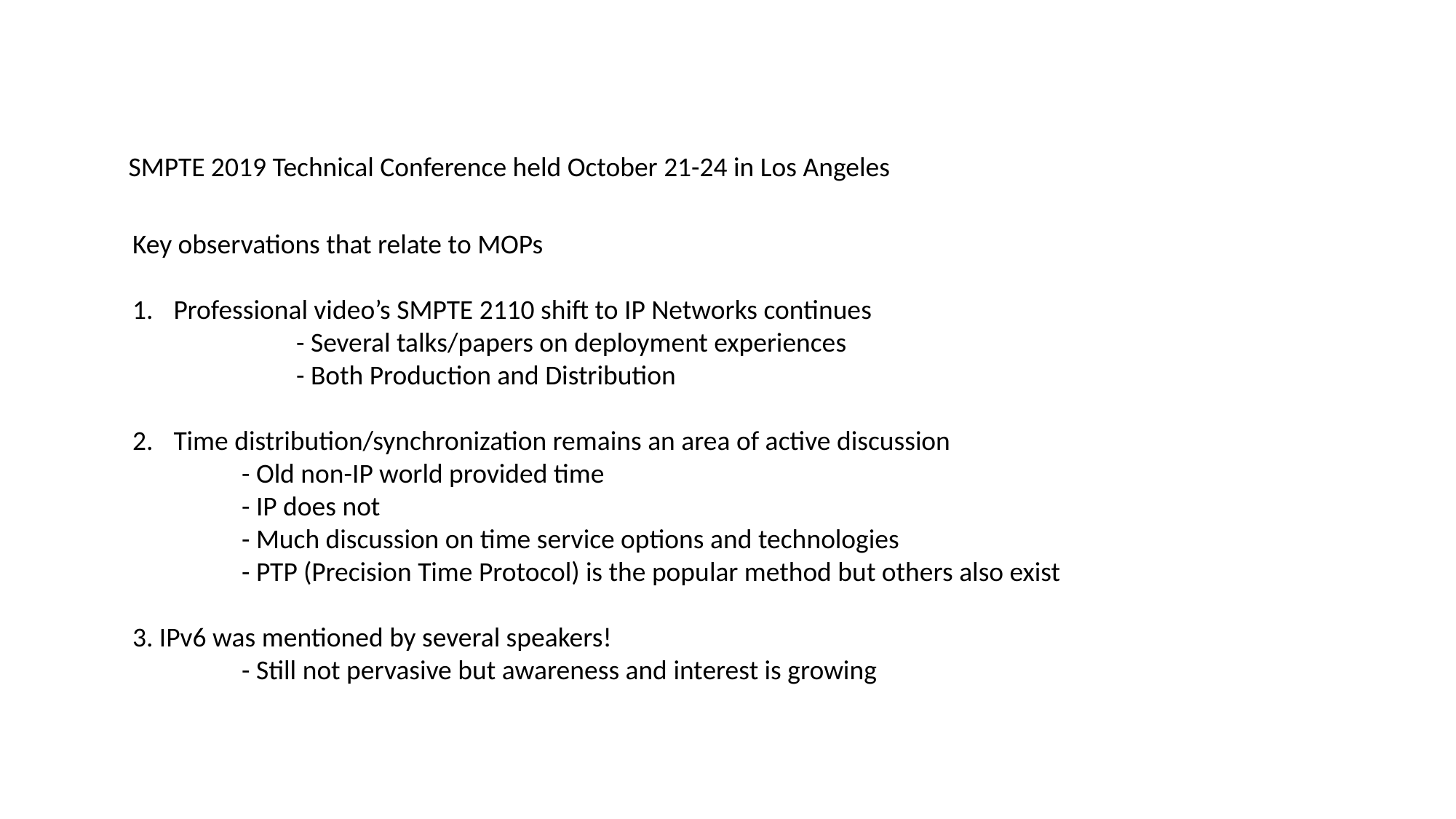

SMPTE 2019 Technical Conference held October 21-24 in Los Angeles
Key observations that relate to MOPs

Professional video’s SMPTE 2110 shift to IP Networks continues
	- Several talks/papers on deployment experiences
	- Both Production and Distribution

Time distribution/synchronization remains an area of active discussion
	- Old non-IP world provided time
 	- IP does not
	- Much discussion on time service options and technologies
	- PTP (Precision Time Protocol) is the popular method but others also exist

3. IPv6 was mentioned by several speakers!
	- Still not pervasive but awareness and interest is growing